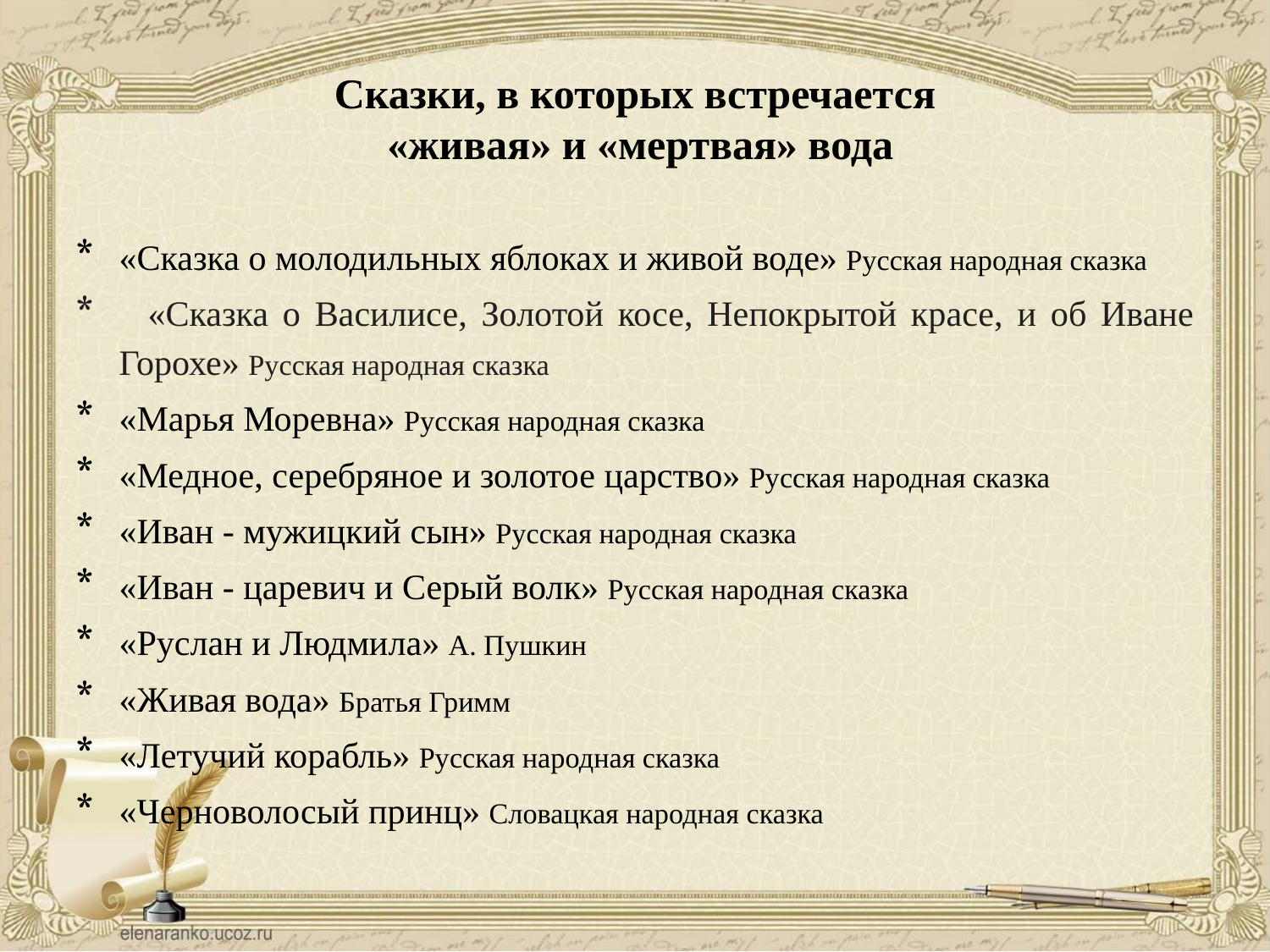

# Сказки, в которых встречается «живая» и «мертвая» вода
«Сказка о молодильных яблоках и живой воде» Русская народная сказка
  «Сказка о Василисе, Золотой косе, Непокрытой красе, и об Иване Горохе» Русская народная сказка
«Марья Моревна» Русская народная сказка
«Медное, серебряное и золотое царство» Русская народная сказка
«Иван - мужицкий сын» Русская народная сказка
«Иван - царевич и Серый волк» Русская народная сказка
«Руслан и Людмила» А. Пушкин
«Живая вода» Братья Гримм
«Летучий корабль» Русская народная сказка
«Черноволосый принц» Словацкая народная сказка